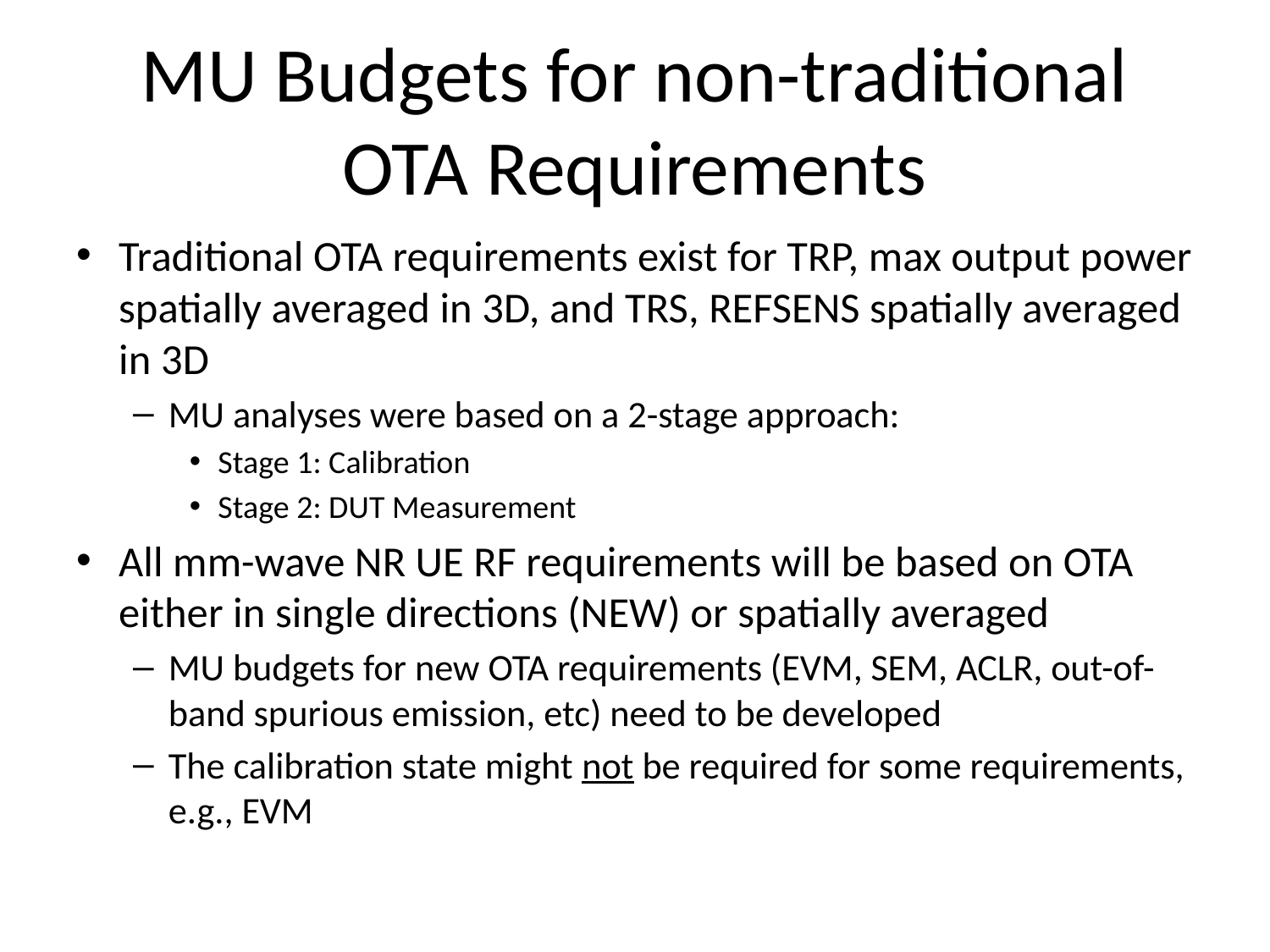

# MU Budgets for non-traditional OTA Requirements
Traditional OTA requirements exist for TRP, max output power spatially averaged in 3D, and TRS, REFSENS spatially averaged in 3D
MU analyses were based on a 2-stage approach:
Stage 1: Calibration
Stage 2: DUT Measurement
All mm-wave NR UE RF requirements will be based on OTA either in single directions (NEW) or spatially averaged
MU budgets for new OTA requirements (EVM, SEM, ACLR, out-of-band spurious emission, etc) need to be developed
The calibration state might not be required for some requirements, e.g., EVM